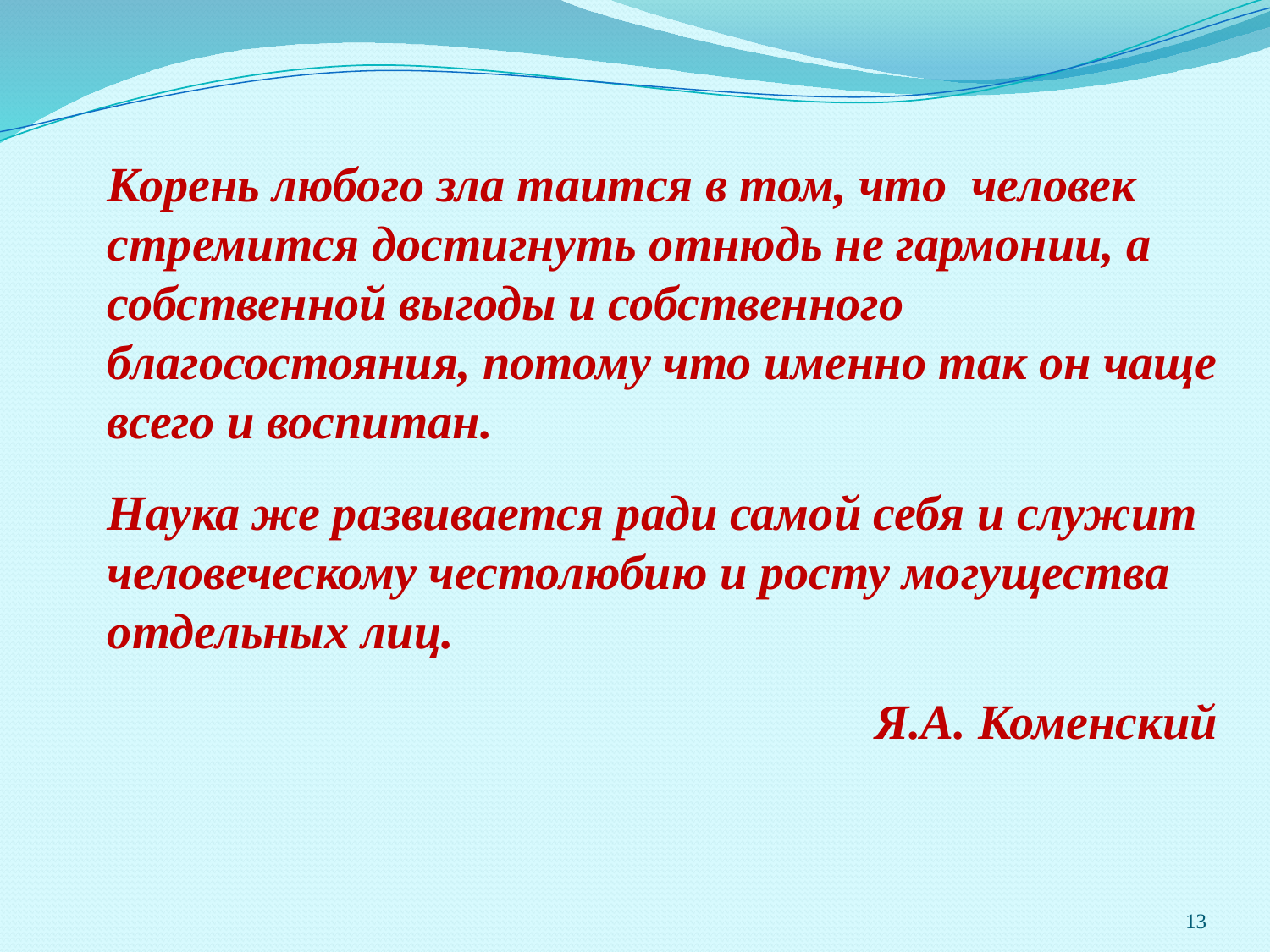

Корень любого зла таится в том, что  человек стремится достигнуть отнюдь не гармонии, а собственной выгоды и собственного благосостояния, потому что именно так он чаще всего и воспитан.
Наука же развивается ради самой себя и служит человеческому честолюбию и росту могущества отдельных лиц.
Я.А. Коменский
13